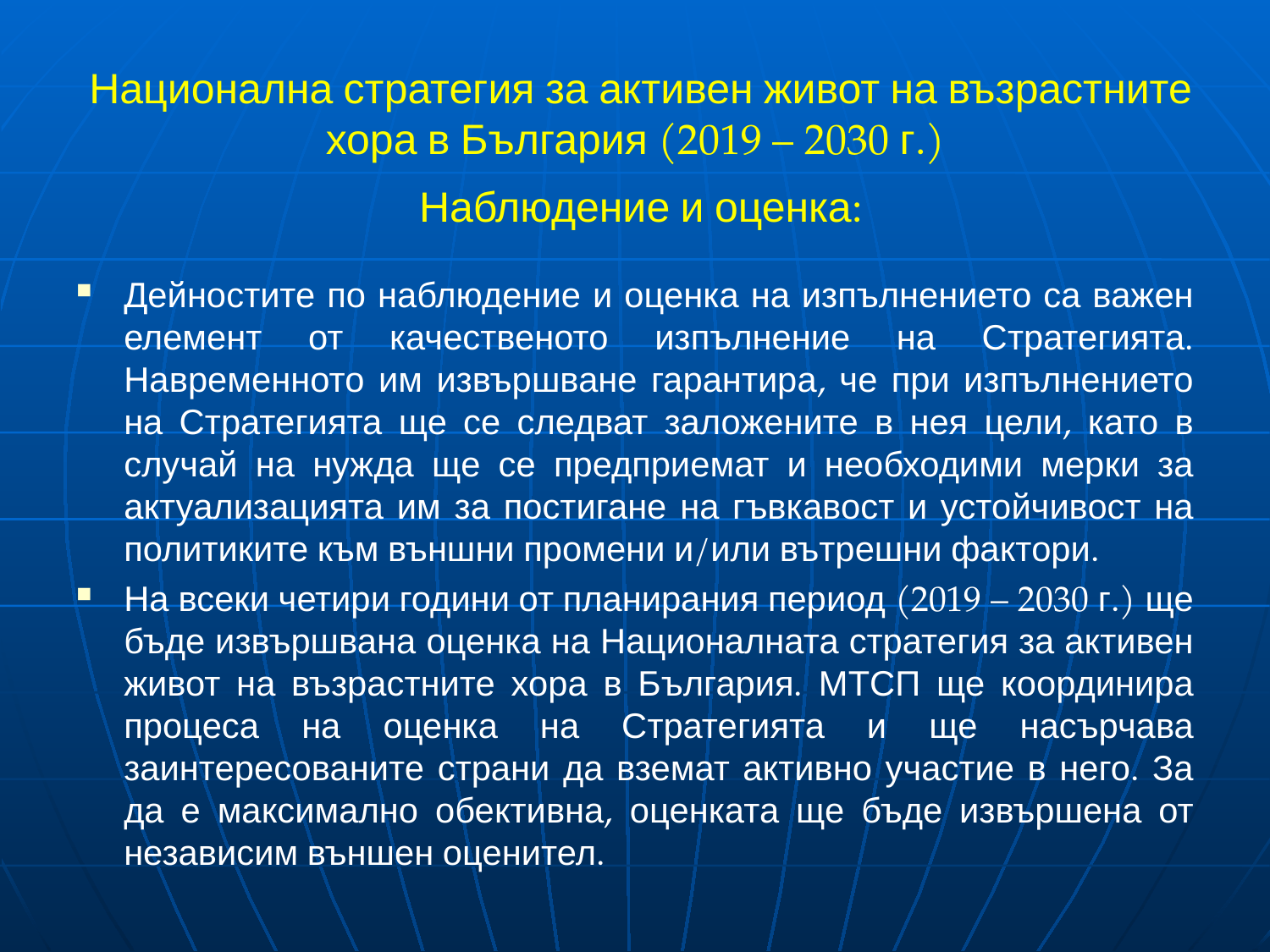

# Национална стратегия за активен живот на възрастните хора в България (2019 – 2030 г.) Наблюдение и оценка:
Дейностите по наблюдение и оценка на изпълнението са важен елемент от качественото изпълнение на Стратегията. Навременното им извършване гарантира, че при изпълнението на Стратегията ще се следват заложените в нея цели, като в случай на нужда ще се предприемат и необходими мерки за актуализацията им за постигане на гъвкавост и устойчивост на политиките към външни промени и/или вътрешни фактори.
На всеки четири години от планирания период (2019 – 2030 г.) ще бъде извършвана оценка на Националната стратегия за активен живот на възрастните хора в България. МТСП ще координира процеса на оценка на Стратегията и ще насърчава заинтересованите страни да вземат активно участие в него. За да е максимално обективна, оценката ще бъде извършена от независим външен оценител.